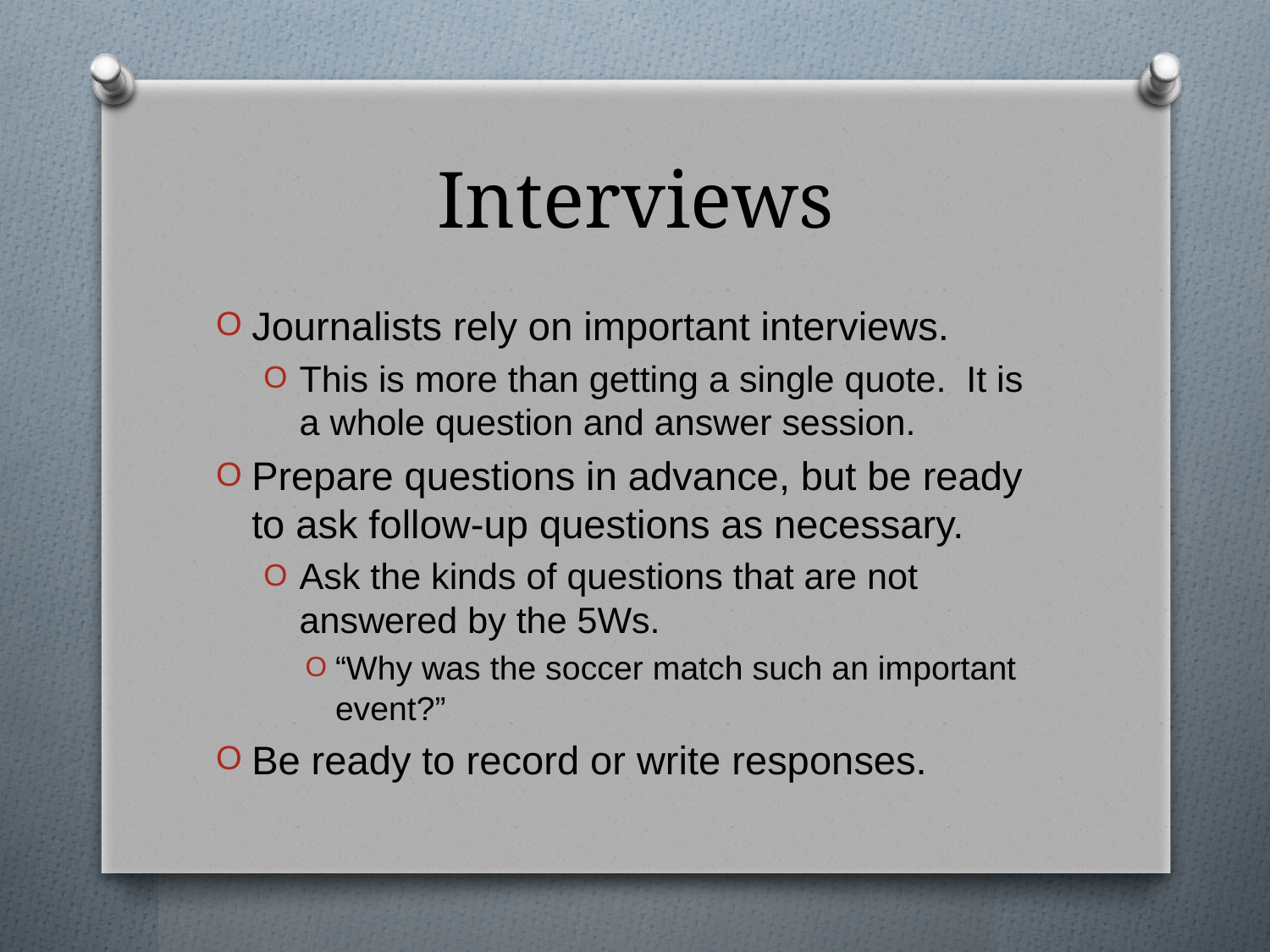

# Interviews
Journalists rely on important interviews.
This is more than getting a single quote.  It is a whole question and answer session.
Prepare questions in advance, but be ready to ask follow-up questions as necessary.
Ask the kinds of questions that are not answered by the 5Ws.
“Why was the soccer match such an important event?”
Be ready to record or write responses.